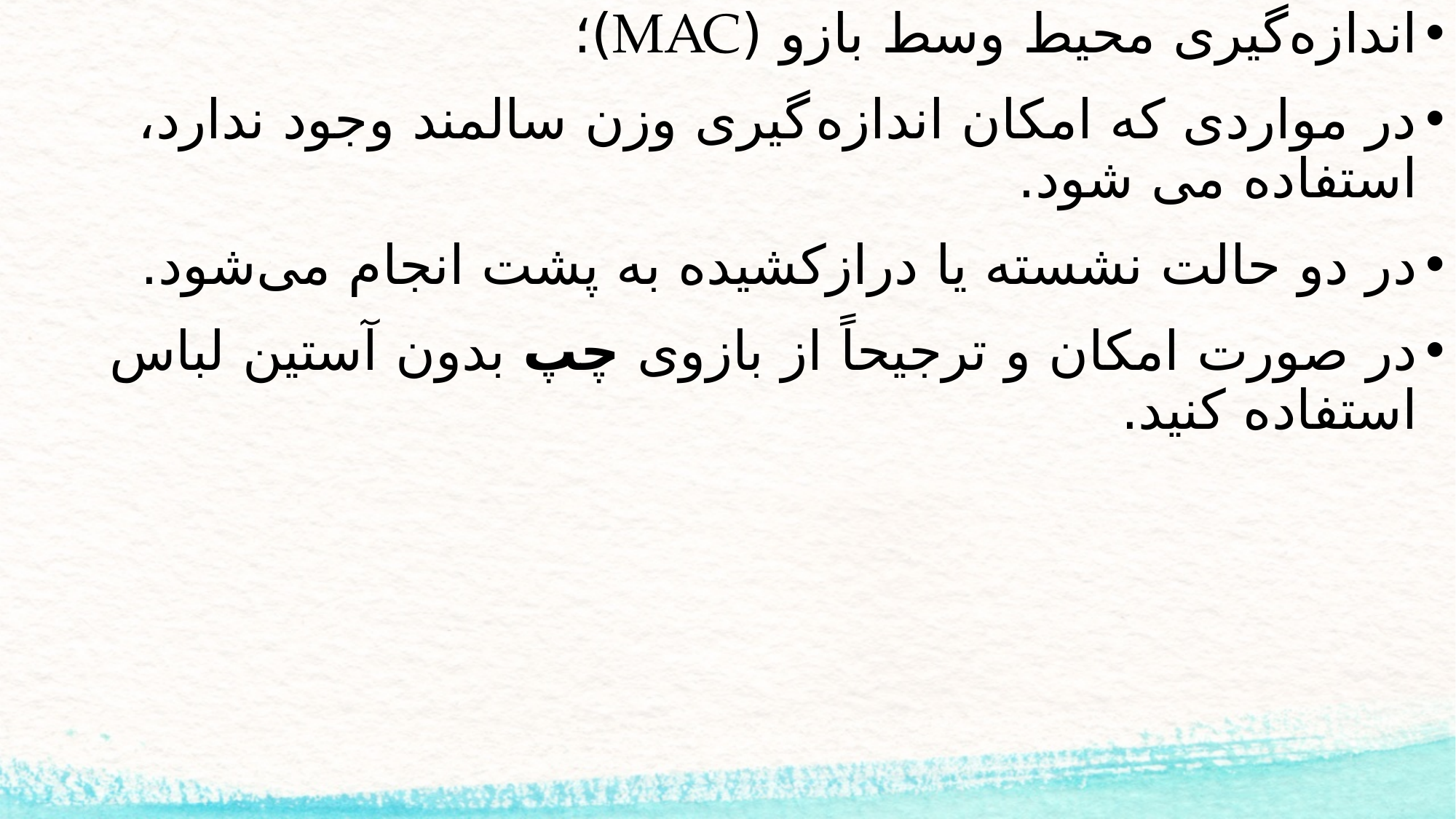

اندازه‌گیری محیط وسط بازو (MAC)؛
در مواردی که امکان اندازه گیری وزن سالمند وجود ندارد، استفاده می شود.
در دو حالت نشسته یا درازكشيده به پشت انجام می‌شود.
در صورت امکان و ترجیحاً از بازوی چپ بدون آستین لباس استفاده کنید.